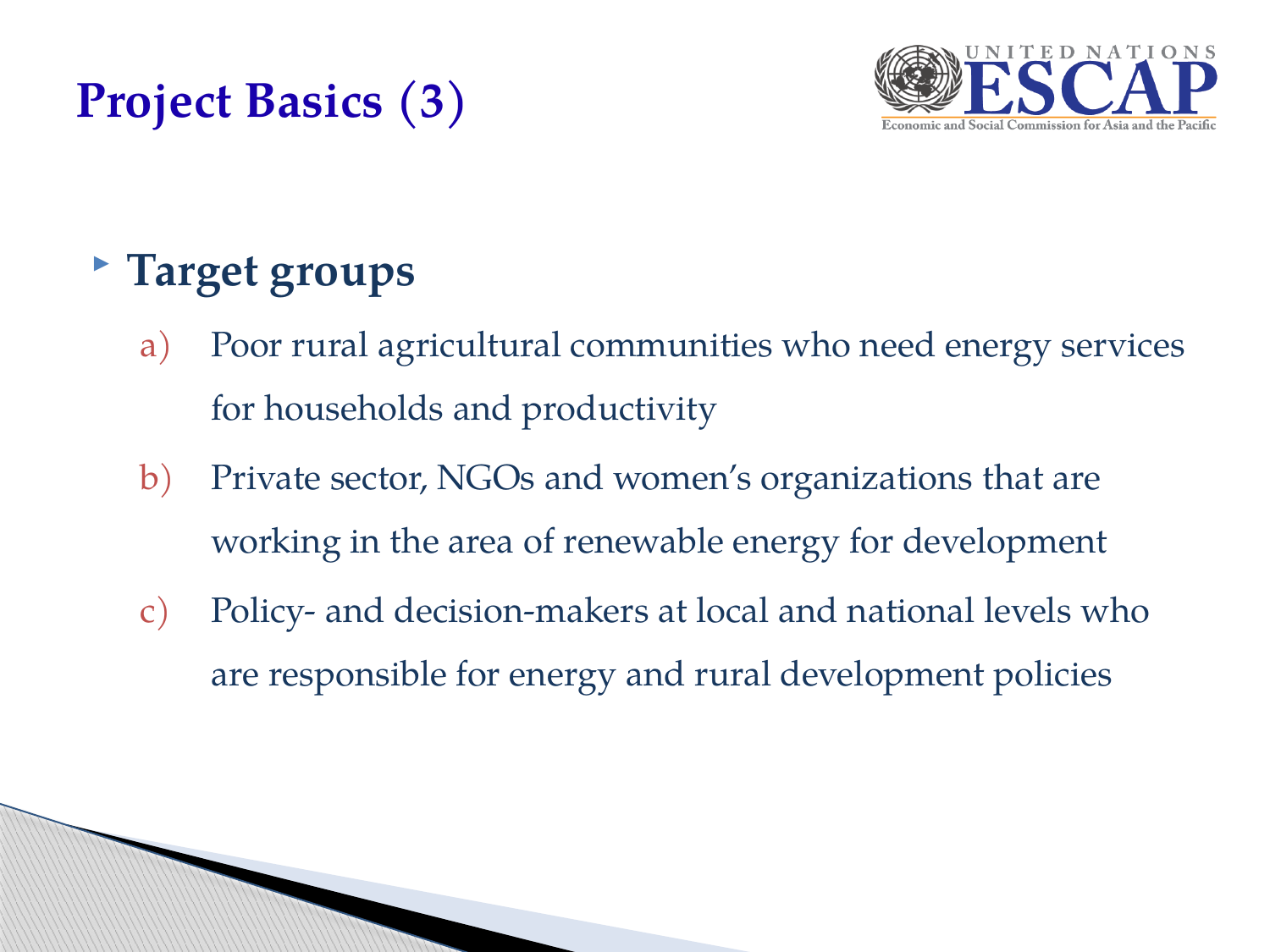

# Project Basics (3)
Target groups
Poor rural agricultural communities who need energy services for households and productivity
Private sector, NGOs and women’s organizations that are working in the area of renewable energy for development
Policy- and decision-makers at local and national levels who are responsible for energy and rural development policies